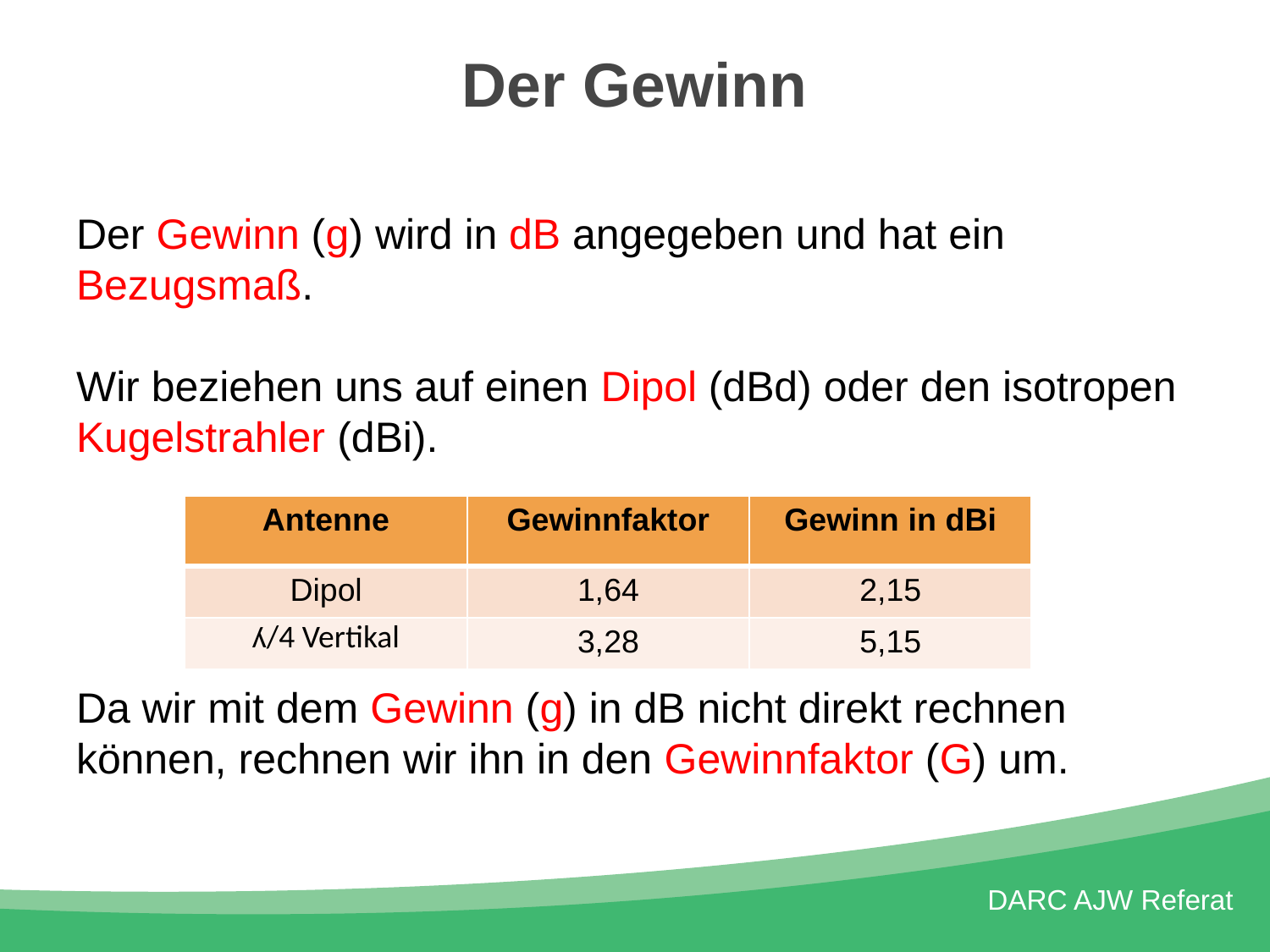

# Der Gewinn
Der Gewinn (g) wird in dB angegeben und hat ein Bezugsmaß.
Wir beziehen uns auf einen Dipol (dBd) oder den isotropen Kugelstrahler (dBi).

Da wir mit dem Gewinn (g) in dB nicht direkt rechnen können, rechnen wir ihn in den Gewinnfaktor (G) um.

| Antenne | Gewinnfaktor | Gewinn in dBi |
| --- | --- | --- |
| Dipol | 1,64 | 2,15 |
| ʎ/4 Vertikal | 3,28 | 5,15 |